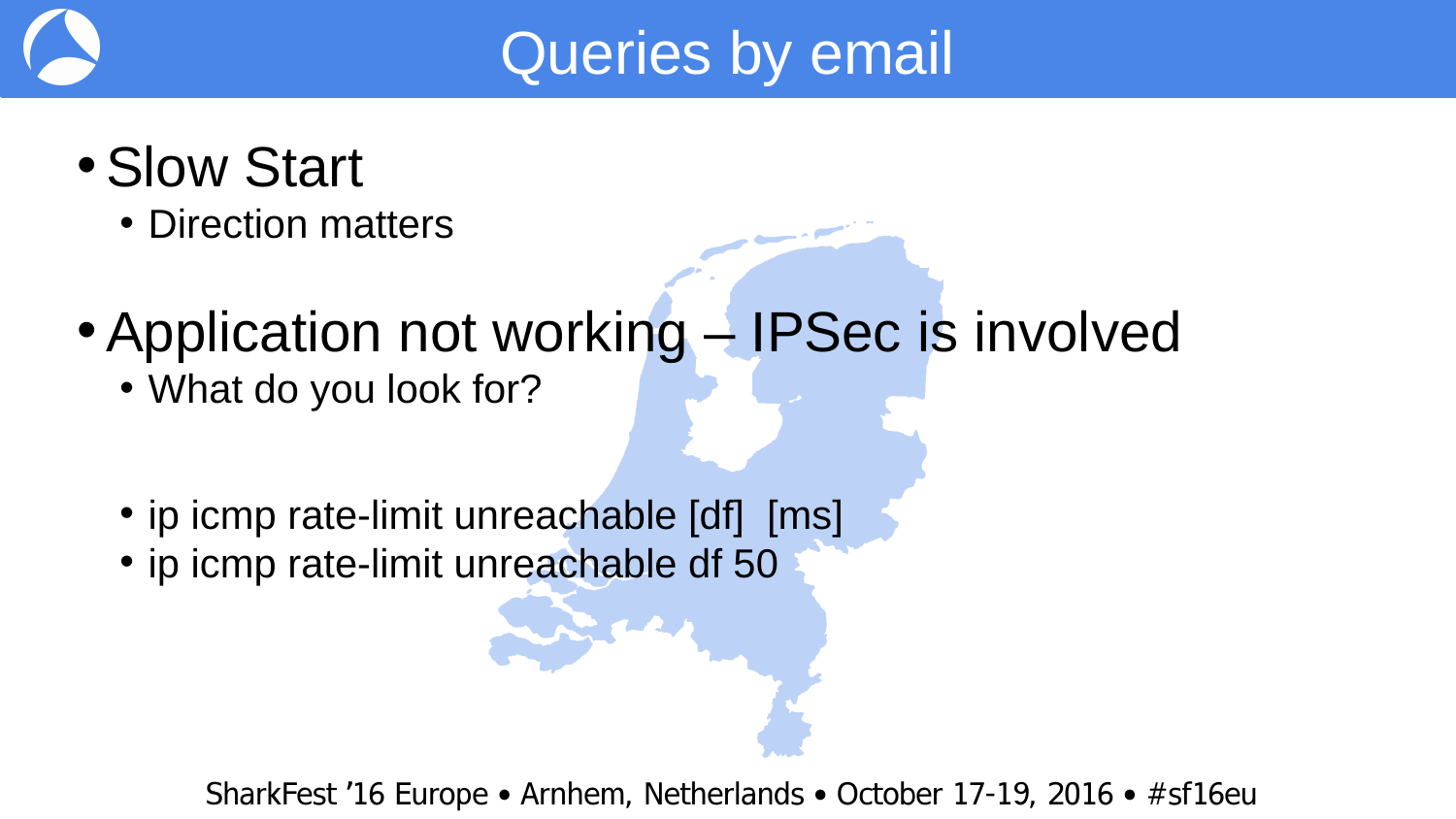

Queries by email
Slow Start
Direction matters

Application not working – IPSec is involved
What do you look for?

ip icmp rate-limit unreachable [df]  [ms]
ip icmp rate-limit unreachable df 50